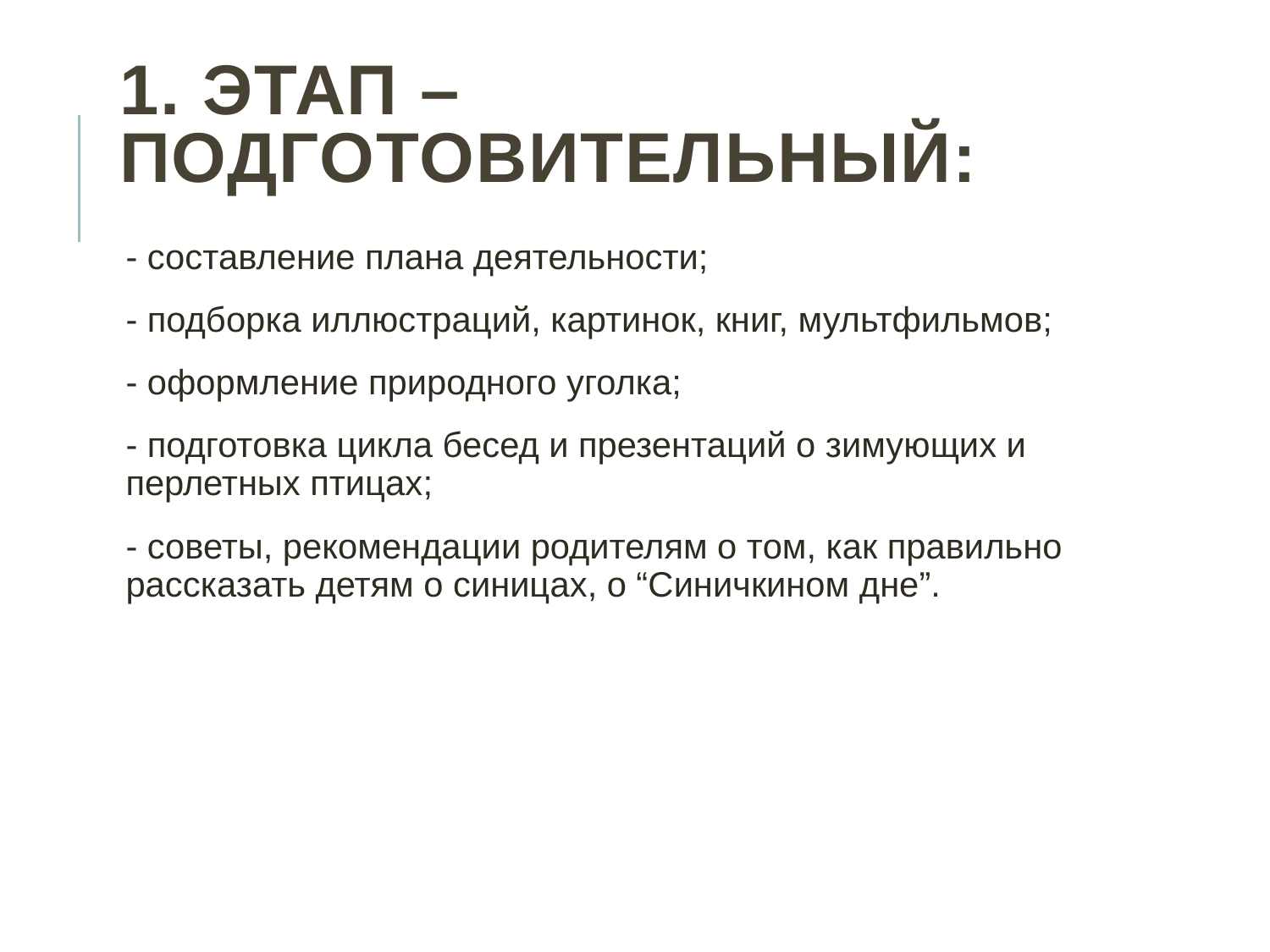

# 1. Этап – подготовительный:
- составление плана деятельности;
- подборка иллюстраций, картинок, книг, мультфильмов;
- оформление природного уголка;
- подготовка цикла бесед и презентаций о зимующих и перлетных птицах;
- советы, рекомендации родителям о том, как правильно рассказать детям о синицах, о “Синичкином дне”.